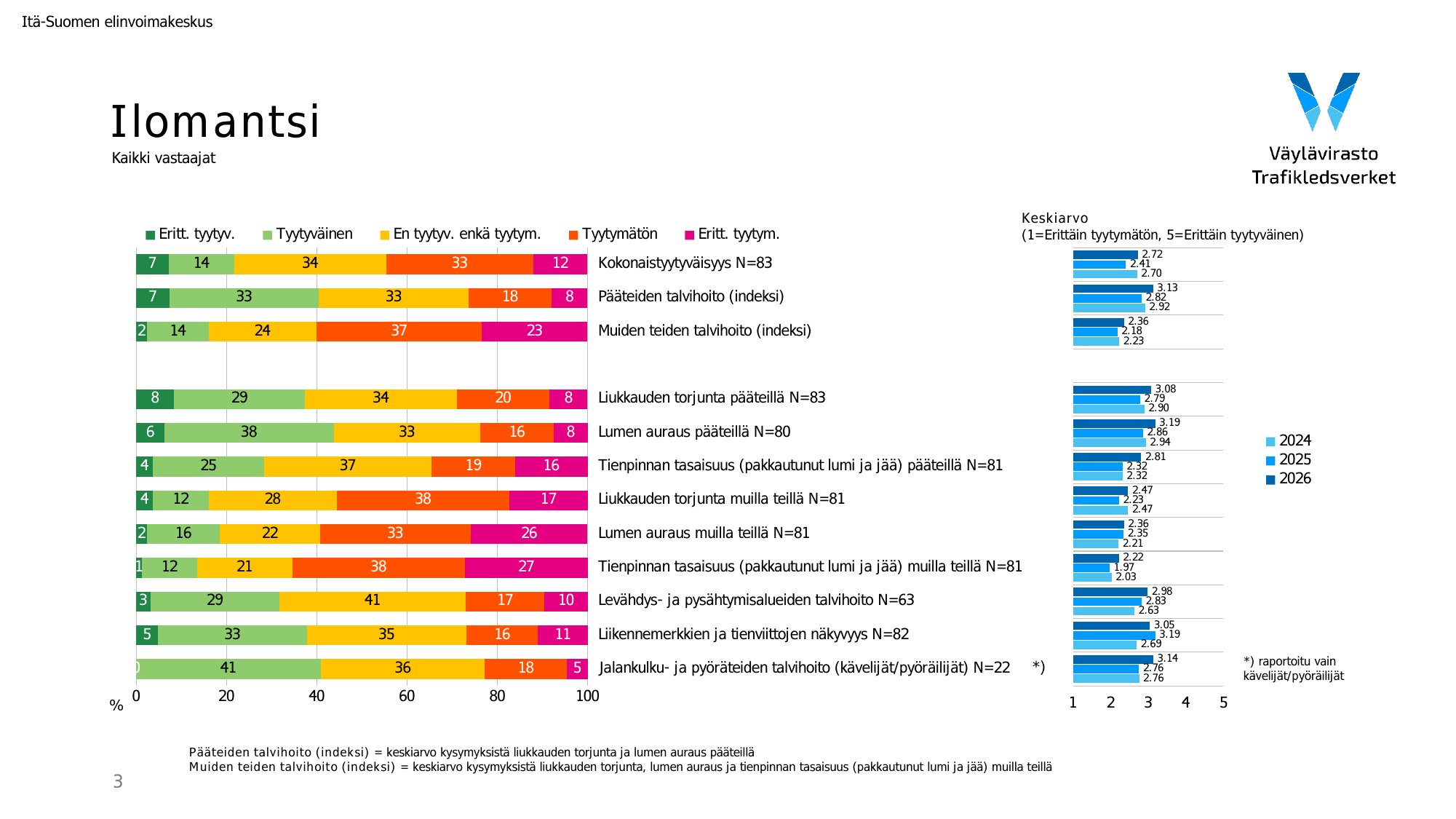

Itä-Suomen elinvoimakeskus
# Ilomantsi
Kaikki vastaajat
Keskiarvo
(1=Erittäin tyytymätön, 5=Erittäin tyytyväinen)

### Chart

| Category | Eritt. tyytyv. | Tyytyväinen | En tyytyv. enkä tyytym. | Tyytymätön | Eritt. tyytym. |
|---|---|---|---|---|---|
| Kokonaistyytyväisyys N=83 | 7.228915662650602 | 14.457831325301203 | 33.734939759036145 | 32.53012048192771 | 12.048192771084338 |
| Pääteiden talvihoito (indeksi) | 7.361963190184049 | 33.12883435582822 | 33.12883435582822 | 18.404907975460123 | 7.975460122699387 |
| Muiden teiden talvihoito (indeksi) | 2.4691358024691357 | 13.580246913580247 | 23.868312757201647 | 36.62551440329217 | 23.45679012345679 |
|  | None | None | None | None | None |
| Liukkauden torjunta pääteillä N=83 | 8.433734939759036 | 28.915662650602407 | 33.734939759036145 | 20.481927710843372 | 8.433734939759036 |
| Lumen auraus pääteillä N=80 | 6.25 | 37.5 | 32.5 | 16.25 | 7.5 |
| Tienpinnan tasaisuus (pakkautunut lumi ja jää) pääteillä N=81 | 3.7037037037037033 | 24.691358024691358 | 37.03703703703704 | 18.51851851851852 | 16.049382716049383 |
| Liukkauden torjunta muilla teillä N=81 | 3.7037037037037033 | 12.345679012345679 | 28.39506172839506 | 38.2716049382716 | 17.28395061728395 |
| Lumen auraus muilla teillä N=81 | 2.4691358024691357 | 16.049382716049383 | 22.22222222222222 | 33.33333333333333 | 25.925925925925924 |
| Tienpinnan tasaisuus (pakkautunut lumi ja jää) muilla teillä N=81 | 1.2345679012345678 | 12.345679012345679 | 20.98765432098765 | 38.2716049382716 | 27.160493827160494 |
| Levähdys- ja pysähtymisalueiden talvihoito N=63 | 3.1746031746031744 | 28.57142857142857 | 41.269841269841265 | 17.46031746031746 | 9.523809523809524 |
| Liikennemerkkien ja tienviittojen näkyvyys N=82 | 4.878048780487805 | 32.926829268292686 | 35.36585365853659 | 15.853658536585366 | 10.975609756097562 |
| Jalankulku- ja pyöräteiden talvihoito (kävelijät/pyöräilijät) N=22 | 0.0 | 40.909090909090914 | 36.36363636363637 | 18.181818181818183 | 4.545454545454546 |

### Chart

| Category | 2026 | 2025 | 2024 |
|---|---|---|---|
*) raportoitu vain
kävelijät/pyöräilijät
*)
%
Pääteiden talvihoito (indeksi) = keskiarvo kysymyksistä liukkauden torjunta ja lumen auraus pääteillä
Muiden teiden talvihoito (indeksi) = keskiarvo kysymyksistä liukkauden torjunta, lumen auraus ja tienpinnan tasaisuus (pakkautunut lumi ja jää) muilla teillä

3